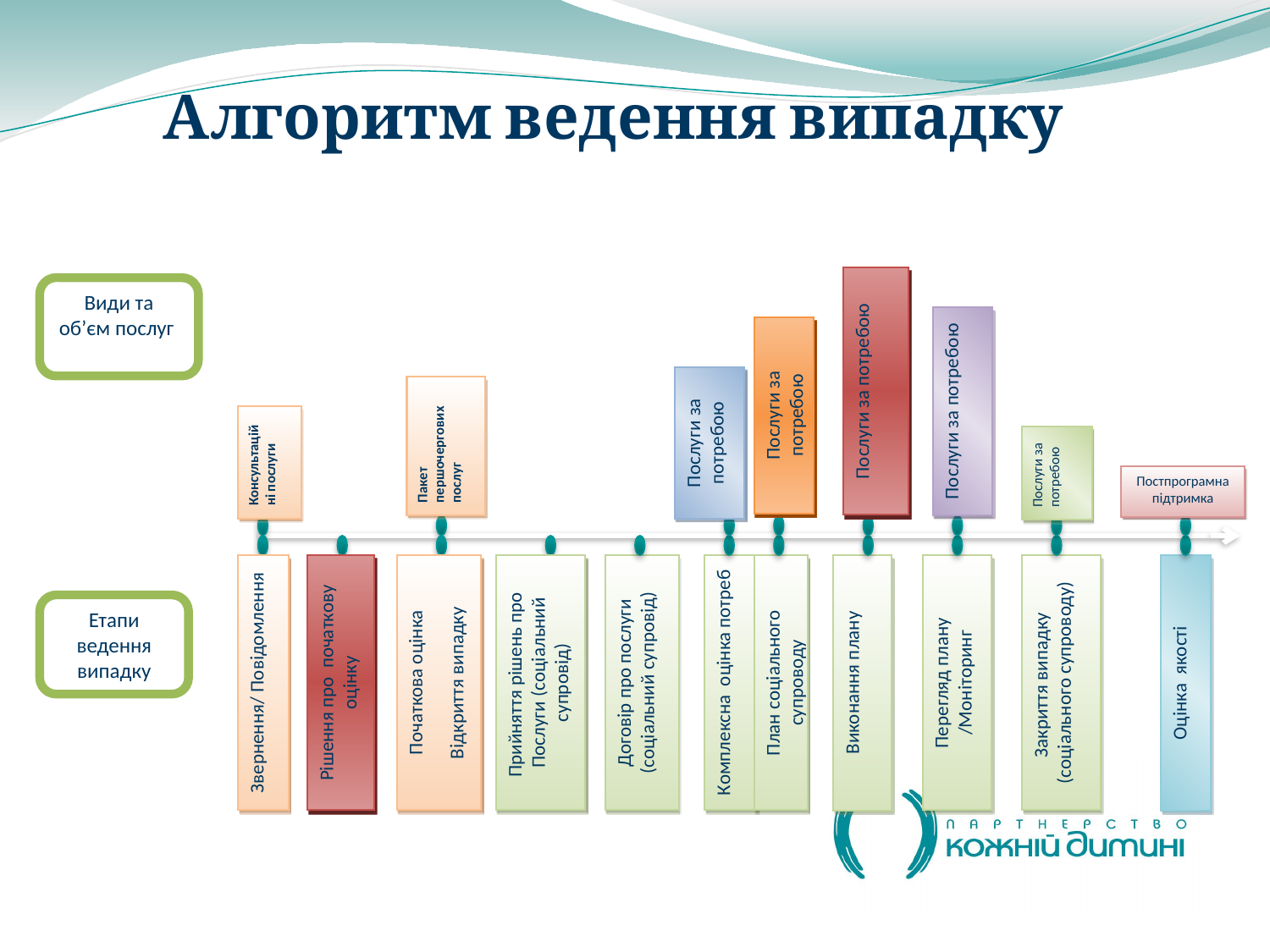

Алгоритм ведення випадку
Послуги за потребою

Види та об’єм послуг
Послуги за потребою

Послуги за потребою

Послуги за потребою

Пакет першочергових
послуг
Консультаційні послуги
Послуги за потребою
Постпрограмна підтримка

Звернення/ Повідомлення
Рішення про  початкову оцінку

Початкова оцінка
Відкриття випадку

Прийняття рішень про  Послуги (соціальний супровід)
Договір про послуги (соціальний супровід)
Комплексна  оцінка потреб
План соціального супроводу
Виконання плану
Перегляд плану /Моніторинг

Закриття випадку
(соціального супроводу)
Оцінка  якості
Етапи ведення випадку